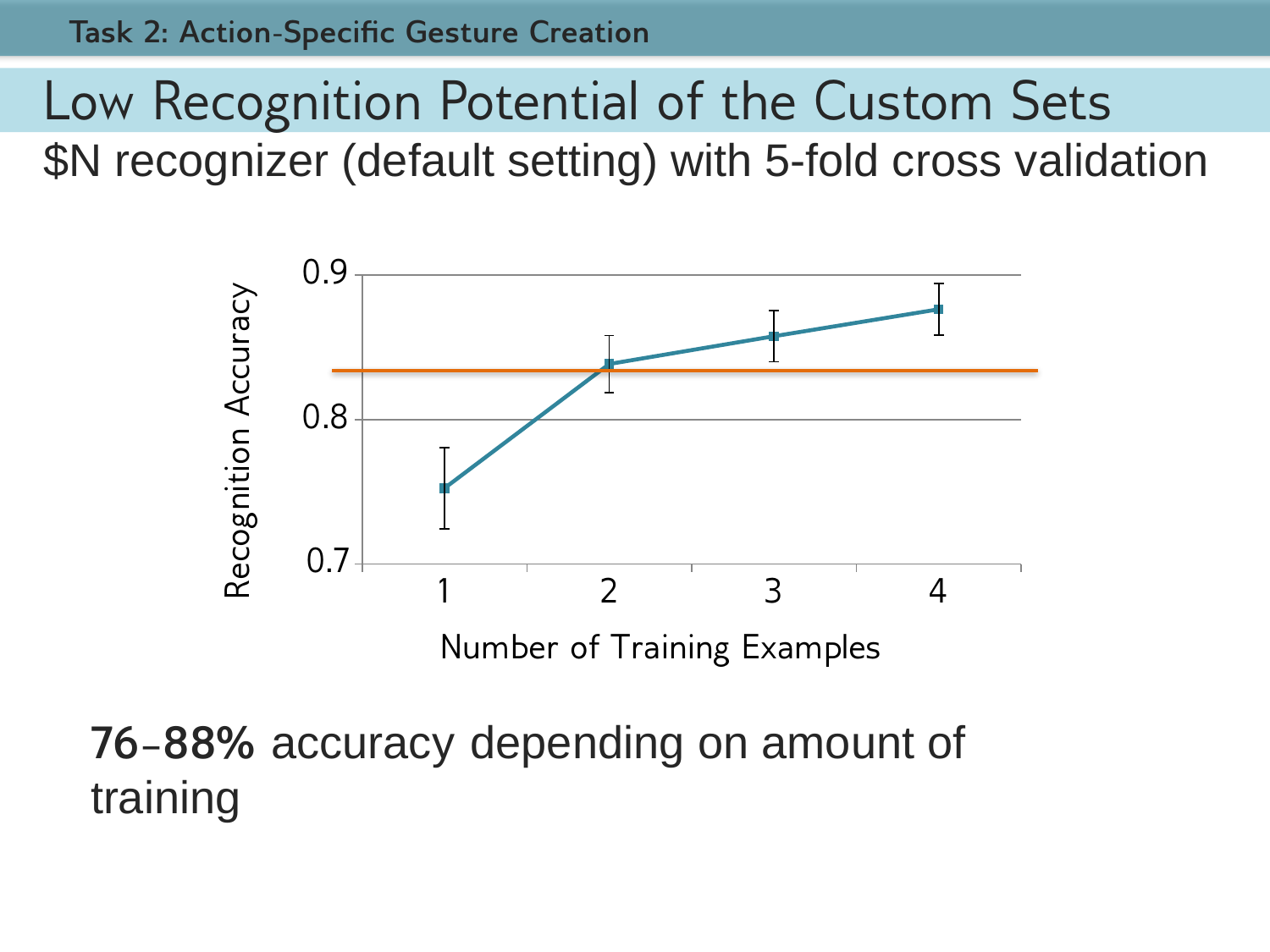

Task 2: Action-Specific Gesture Creation
Low Recognition Potential of the Custom Sets
$N recognizer (default setting) with 5-fold cross validation

### Chart

| Category | mean |
|---|---|
| 1.0 | 0.752549019607843 |
| 2.0 | 0.83843137254902 |
| 3.0 | 0.857647058823529 |
| 4.0 | 0.876274509803921 |
76–88% accuracy depending on amount of training
